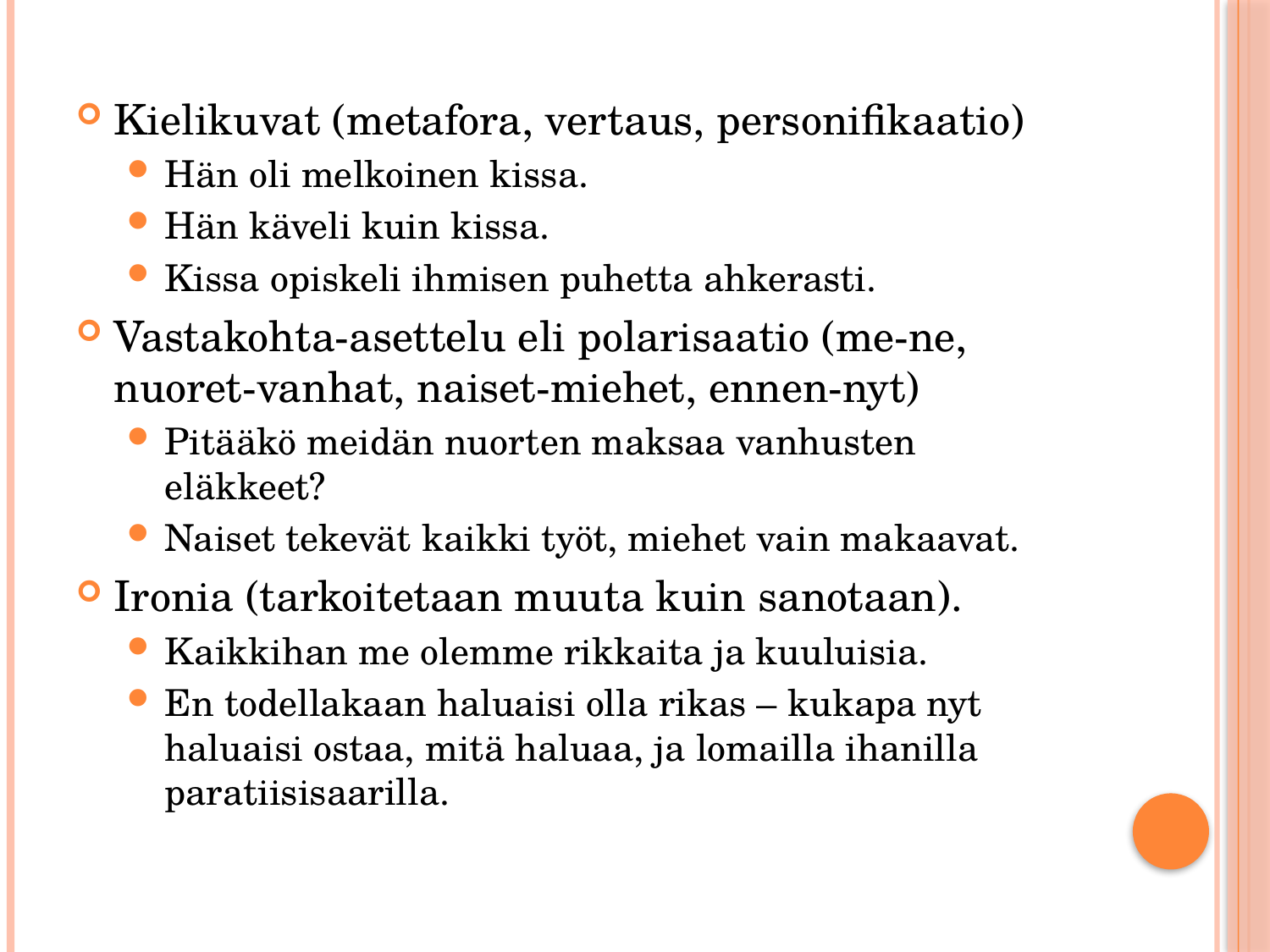

Kielikuvat (metafora, vertaus, personifikaatio)
Hän oli melkoinen kissa.
Hän käveli kuin kissa.
Kissa opiskeli ihmisen puhetta ahkerasti.
Vastakohta-asettelu eli polarisaatio (me-ne, nuoret-vanhat, naiset-miehet, ennen-nyt)
Pitääkö meidän nuorten maksaa vanhusten eläkkeet?
Naiset tekevät kaikki työt, miehet vain makaavat.
Ironia (tarkoitetaan muuta kuin sanotaan).
Kaikkihan me olemme rikkaita ja kuuluisia.
En todellakaan haluaisi olla rikas – kukapa nyt haluaisi ostaa, mitä haluaa, ja lomailla ihanilla paratiisisaarilla.